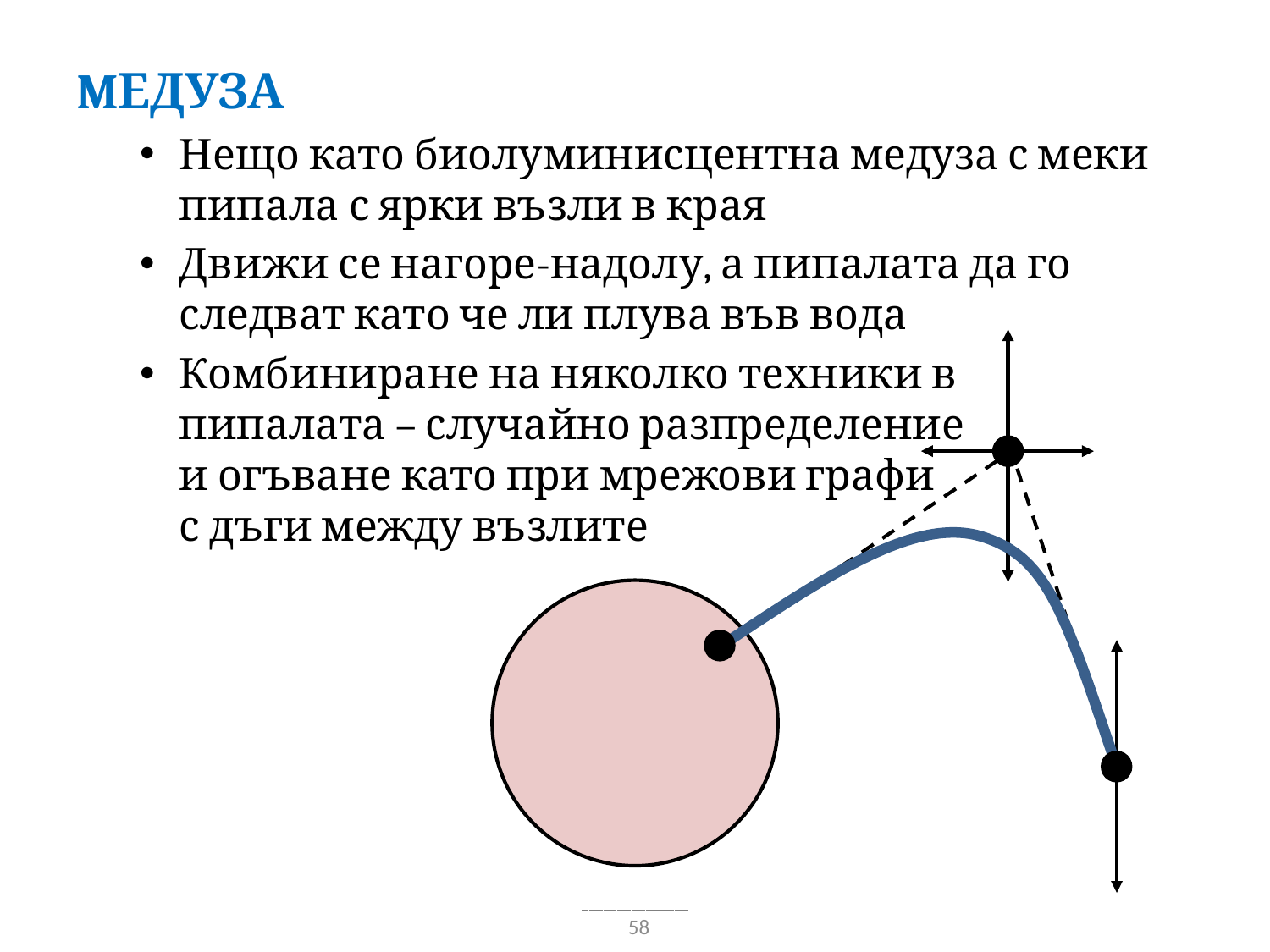

Mедуза
Нещо като биолуминисцентна медуза с меки пипала с ярки възли в края
Движи се нагоре-надолу, а пипалата да го следват като че ли плува във вода
Комбиниране на няколко техники в
пипалата – случайно разпределение
и огъване като при мрежови графи
с дъги между възлите

58